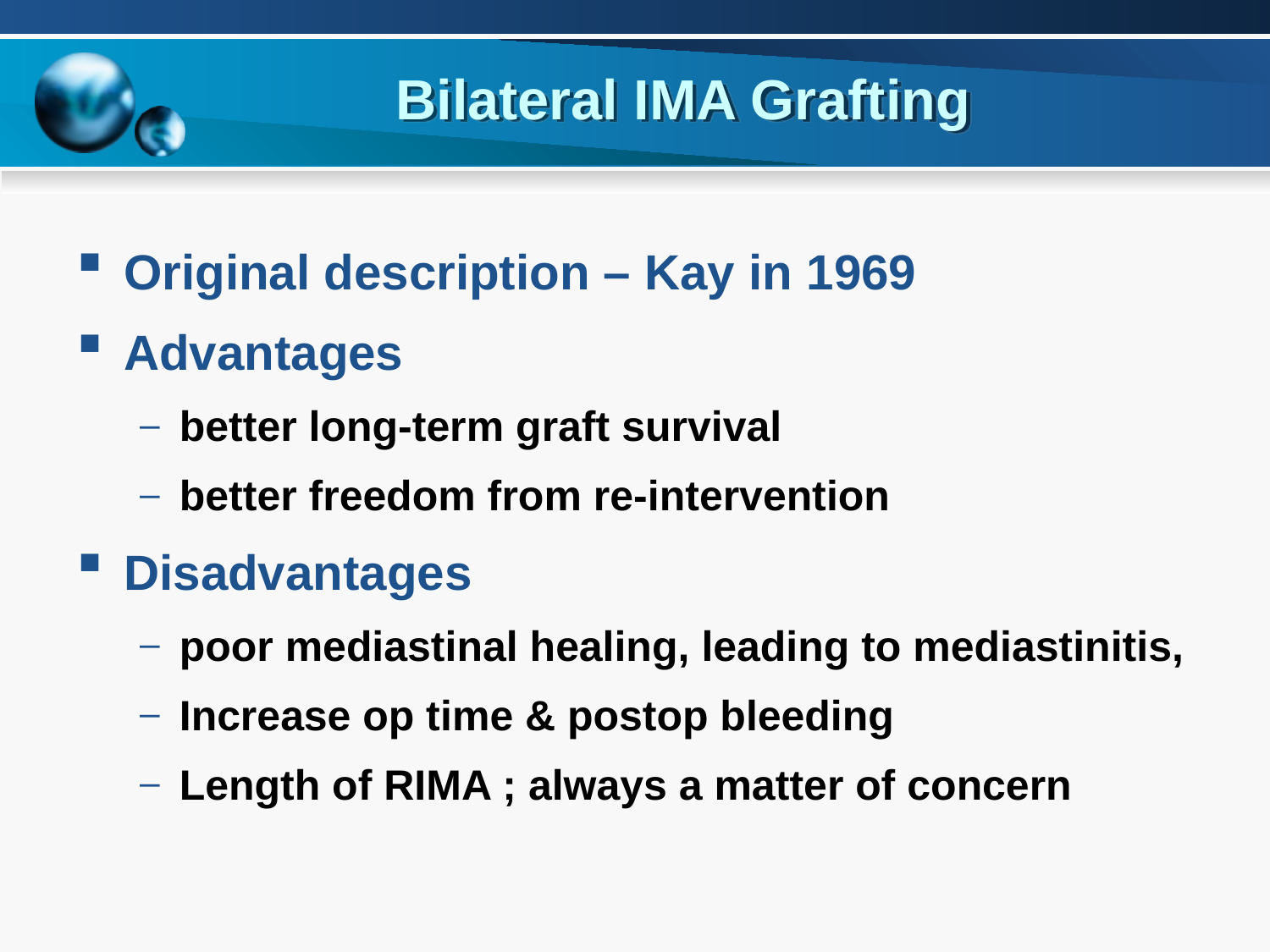

# Bilateral IMA Grafting
Original description – Kay in 1969
Advantages
better long-term graft survival
better freedom from re-intervention
Disadvantages
poor mediastinal healing, leading to mediastinitis,
Increase op time & postop bleeding
Length of RIMA ; always a matter of concern